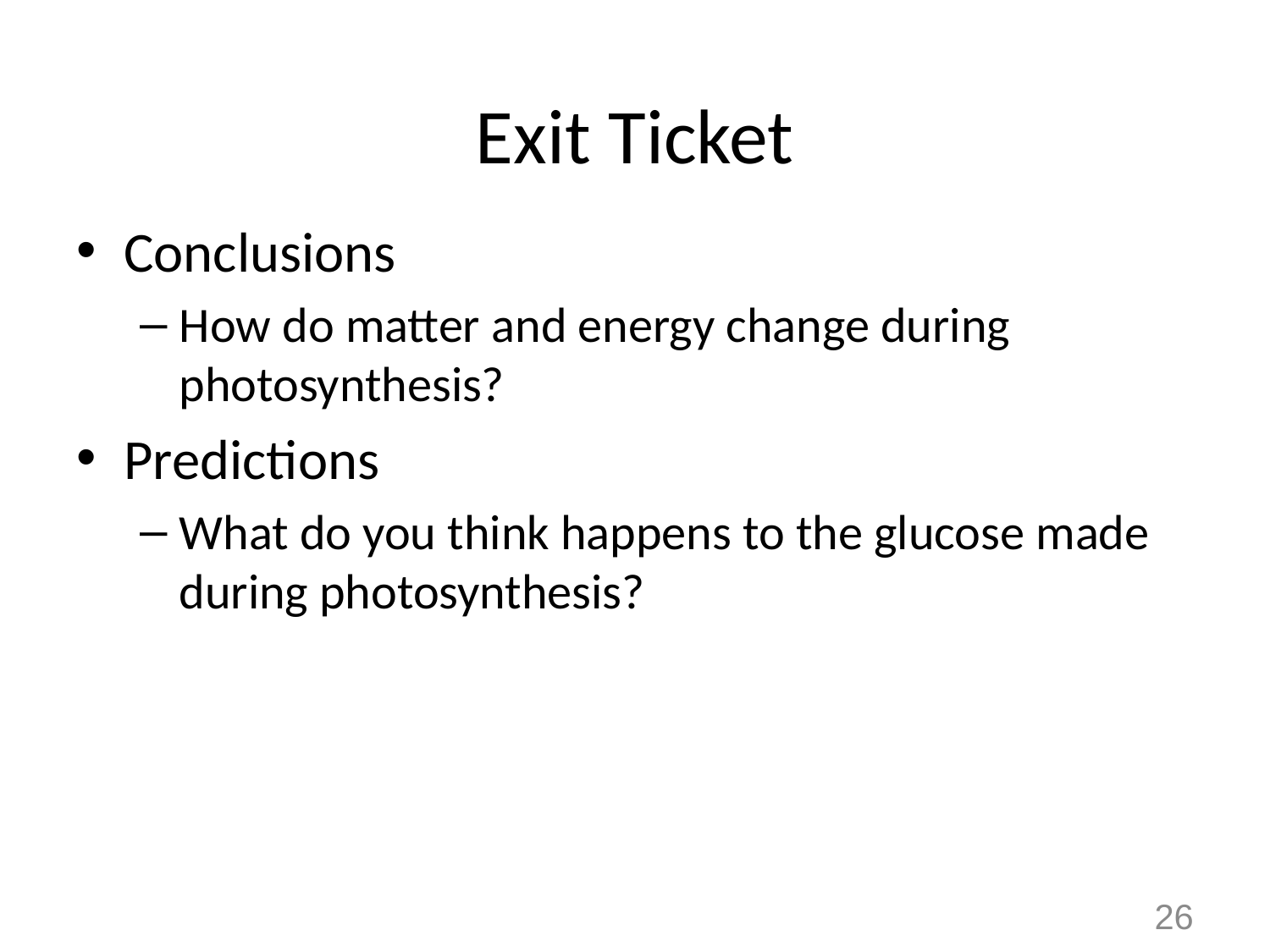

# Exit Ticket
Conclusions
How do matter and energy change during photosynthesis?
Predictions
What do you think happens to the glucose made during photosynthesis?
26